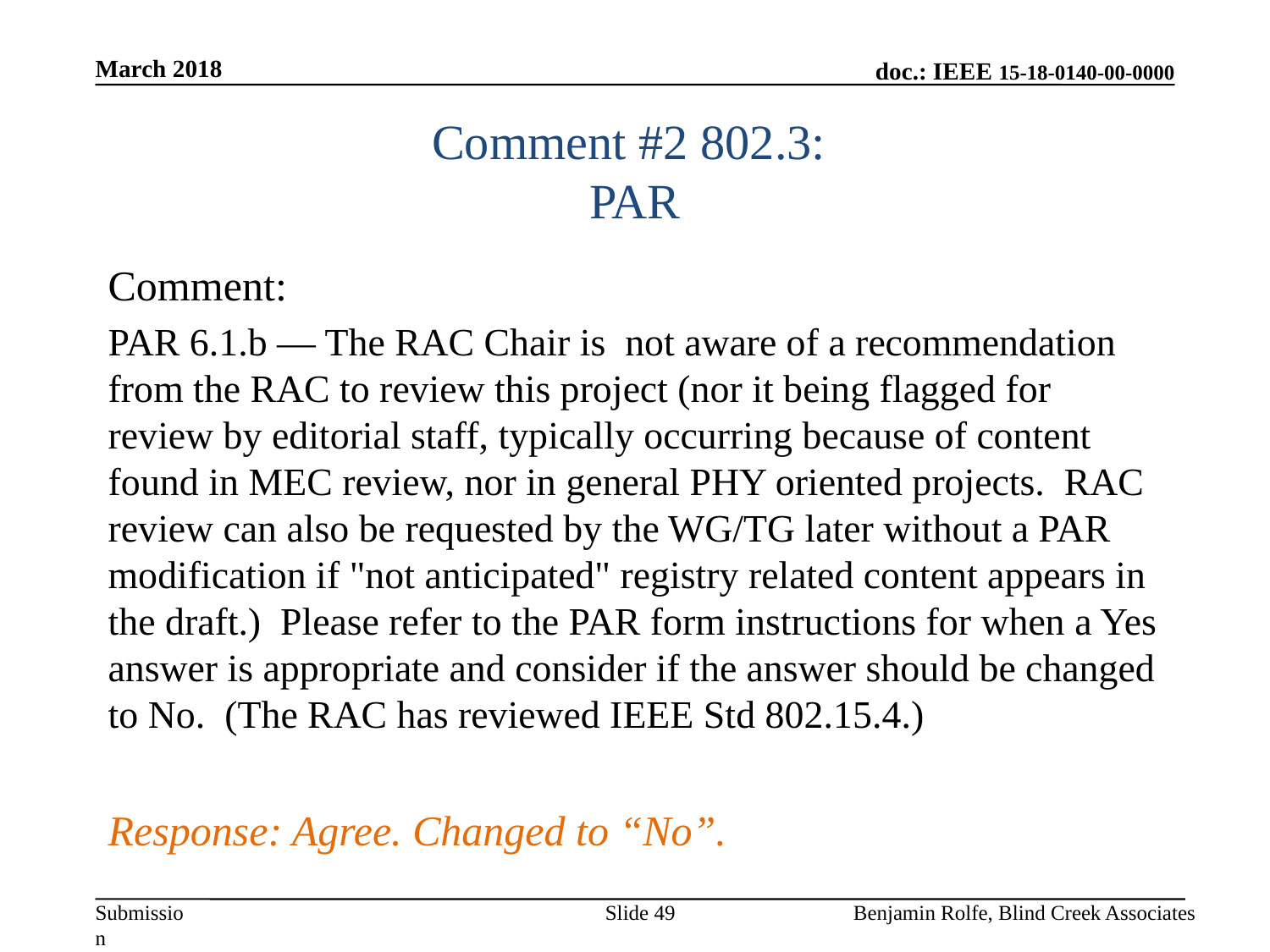

March 2018
# Comment #2 802.3: PAR
Comment:
PAR 6.1.b — The RAC Chair is  not aware of a recommendation from the RAC to review this project (nor it being flagged for review by editorial staff, typically occurring because of content found in MEC review, nor in general PHY oriented projects.  RAC review can also be requested by the WG/TG later without a PAR modification if "not anticipated" registry related content appears in the draft.)  Please refer to the PAR form instructions for when a Yes answer is appropriate and consider if the answer should be changed to No.  (The RAC has reviewed IEEE Std 802.15.4.)

Response: Agree. Changed to “No”.
Slide 49
Benjamin Rolfe, Blind Creek Associates